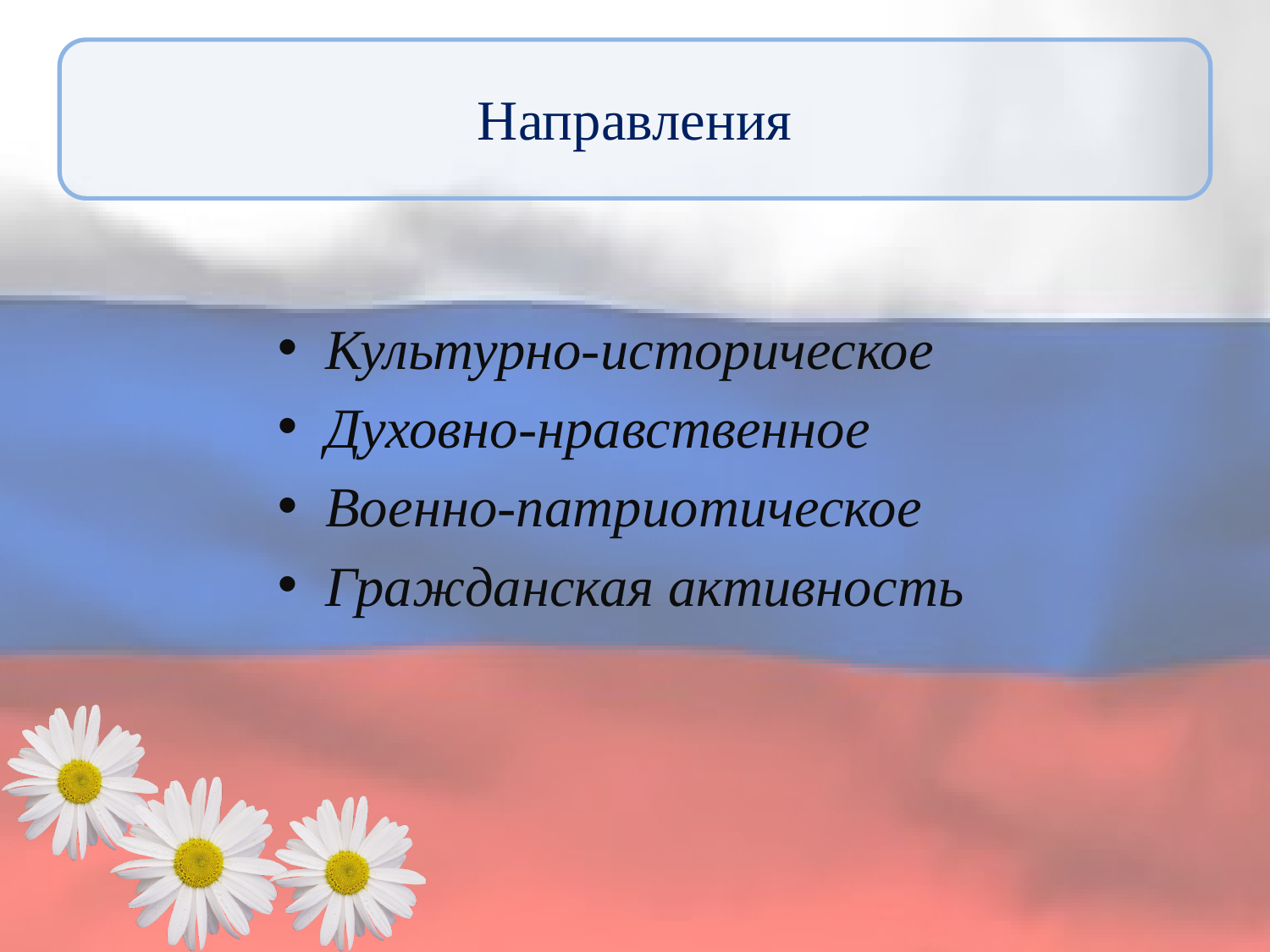

# Направления
Культурно-историческое
Духовно-нравственное
Военно-патриотическое
Гражданская активность